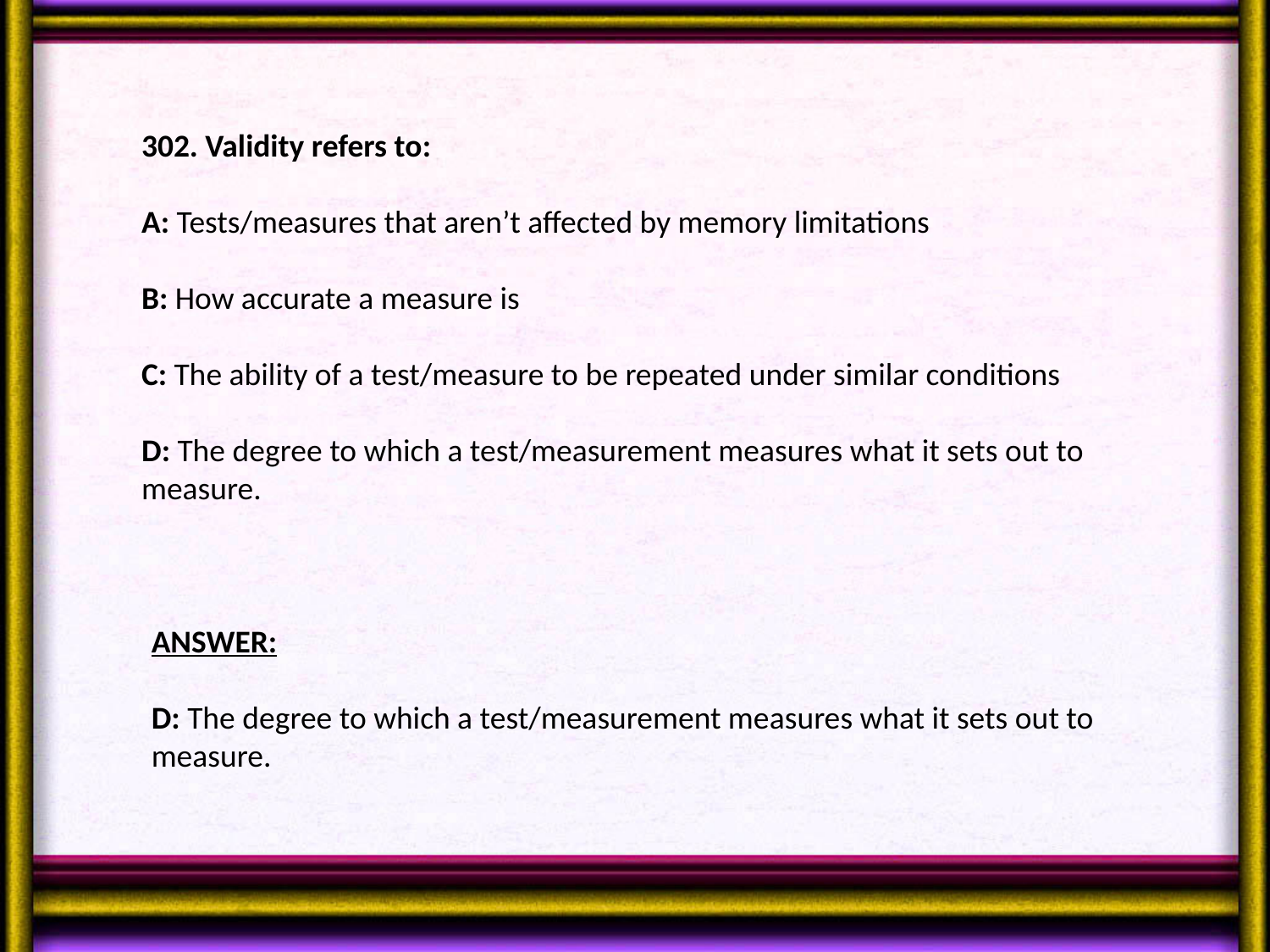

302. Validity refers to:

A: Tests/measures that aren’t affected by memory limitations

B: How accurate a measure is

C: The ability of a test/measure to be repeated under similar conditions

D: The degree to which a test/measurement measures what it sets out to measure.
ANSWER:

D: The degree to which a test/measurement measures what it sets out to measure.